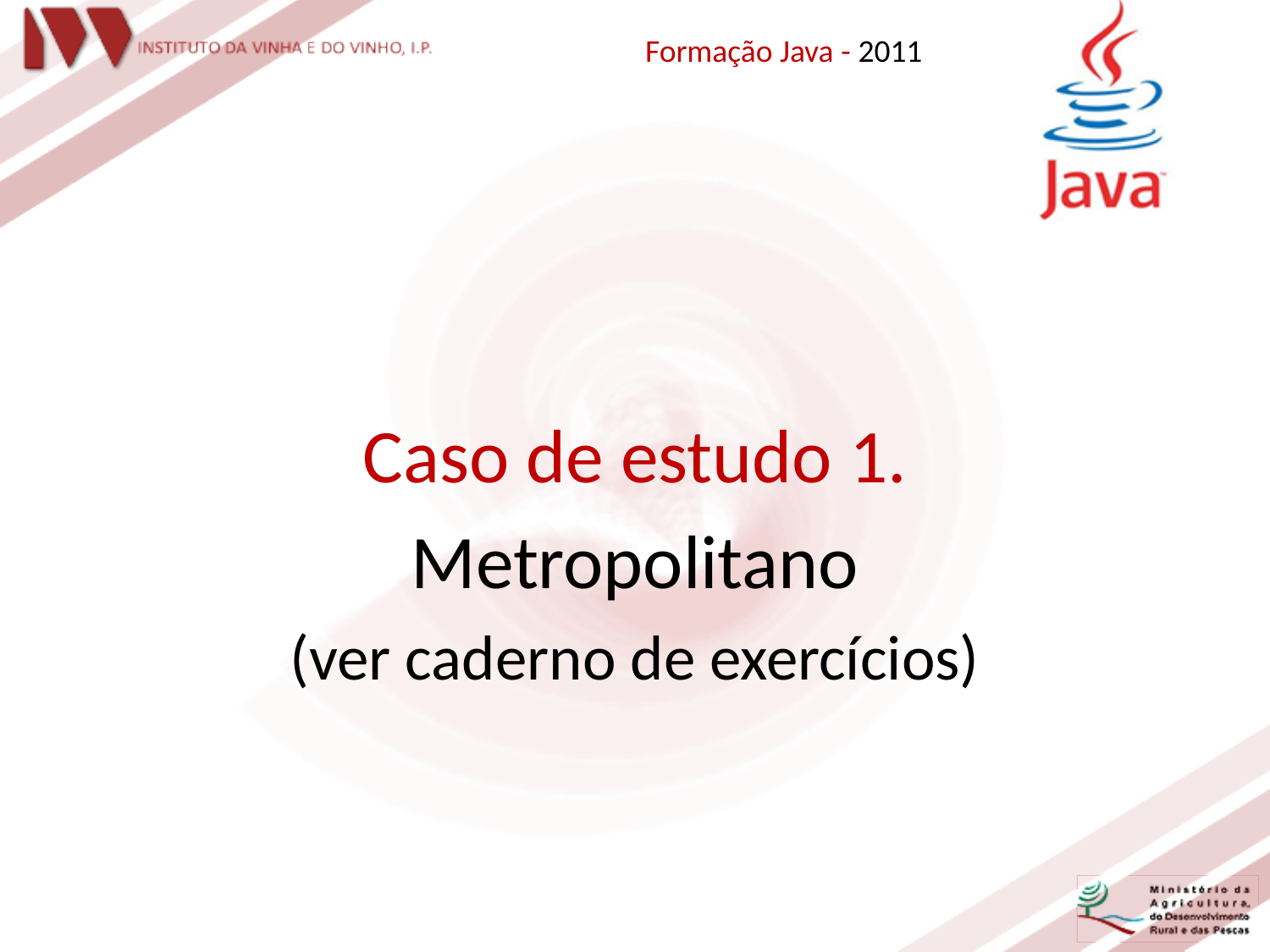

Formação Java - 2011

Caso de estudo 1.
Metropolitano
(ver caderno de exercícios)